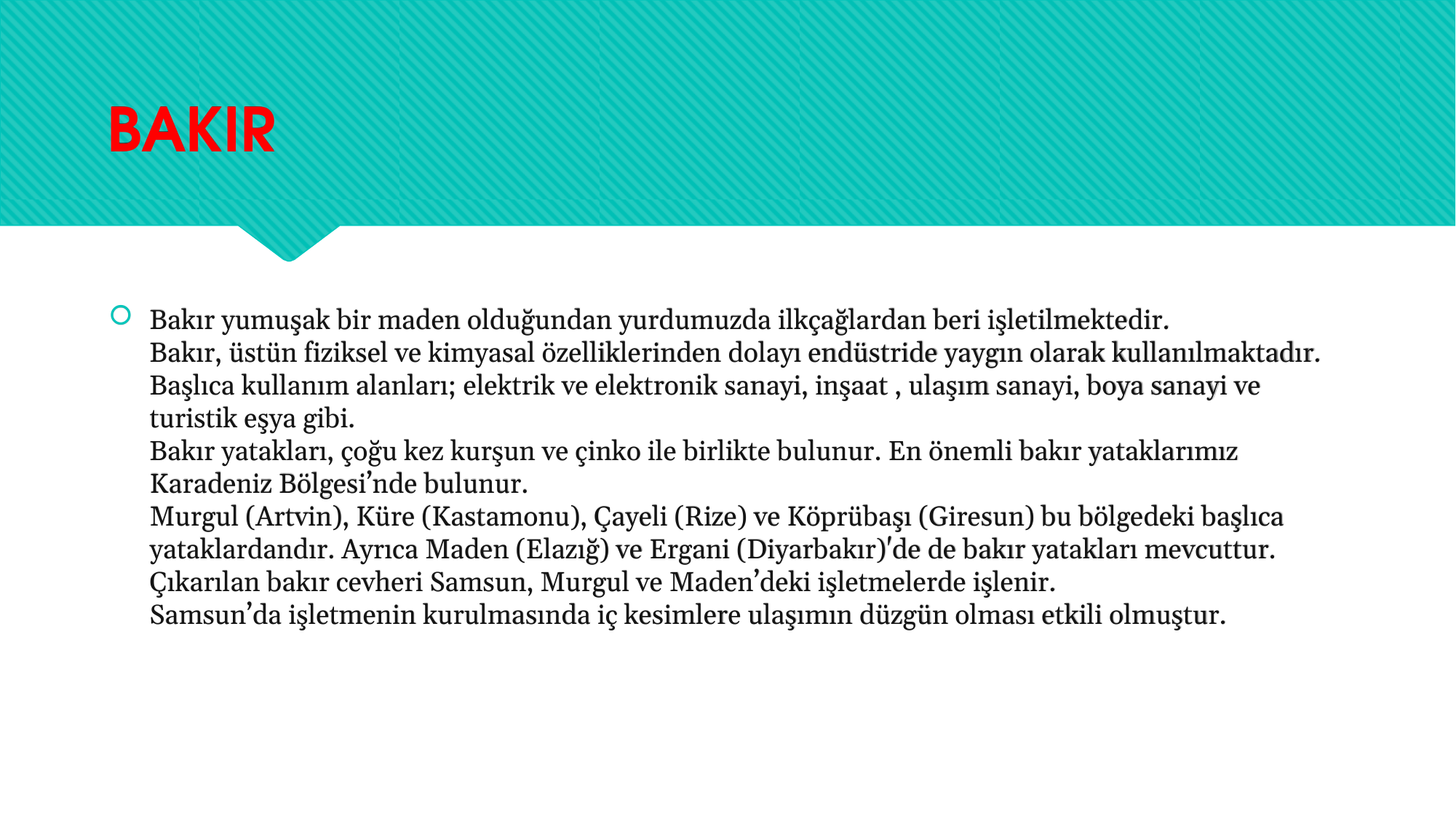

# BAKIR
Bakır yumuşak bir maden olduğundan yurdumuzda ilkçağlardan beri işletilmektedir.
Bakır, üstün fiziksel ve kimyasal özelliklerinden dolayı endüstride yaygın olarak kullanılmaktadır. Başlıca kullanım alanları; elektrik ve elektronik sanayi, inşaat , ulaşım sanayi, boya sanayi ve turistik eşya gibi.
Bakır yatakları, çoğu kez kurşun ve çinko ile birlikte bulunur. En önemli bakır yataklarımız Karadeniz Bölgesi’nde bulunur.
Murgul (Artvin), Küre (Kastamonu), Çayeli (Rize) ve Köprübaşı (Giresun) bu bölgedeki başlıca yataklardandır. Ayrıca Maden (Elazığ) ve Ergani (Diyarbakır)'de de bakır yatakları mevcuttur.
Çıkarılan bakır cevheri Samsun, Murgul ve Maden’deki işletmelerde işlenir.
Samsun’da işletmenin kurulmasında iç kesimlere ulaşımın düzgün olması etkili olmuştur.